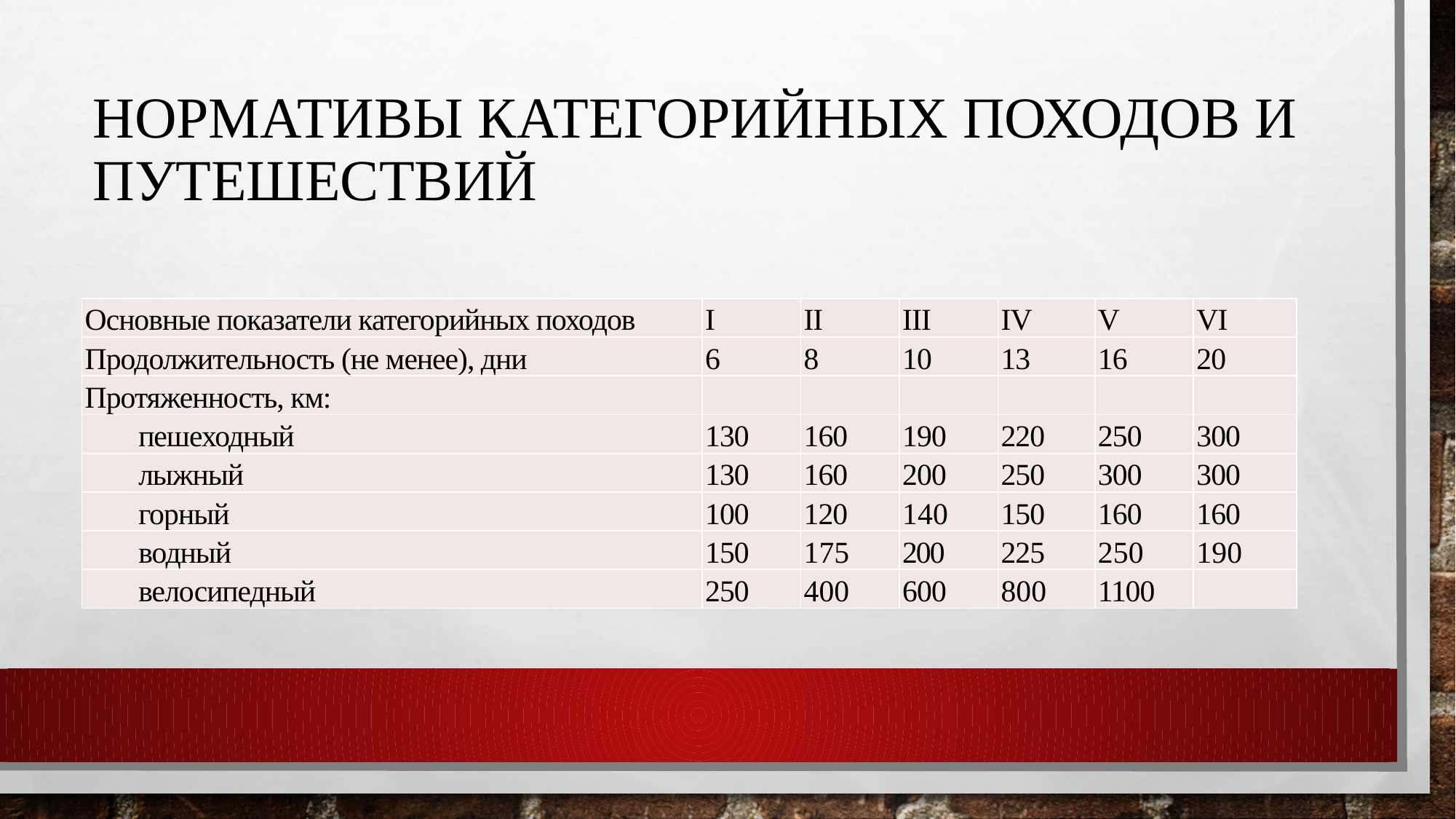

# Нормативы категорийных походов и путешествий
| Основные показатели категорийных походов | I | II | III | IV | V | VI |
| --- | --- | --- | --- | --- | --- | --- |
| Продолжительность (не менее), дни | 6 | 8 | 10 | 13 | 16 | 20 |
| Протяженность, км: |  |  |  |  |  |  |
| пешеходный | 130 | 160 | 190 | 220 | 250 | 300 |
| лыжный | 130 | 160 | 200 | 250 | 300 | 300 |
| горный | 100 | 120 | 140 | 150 | 160 | 160 |
| водный | 150 | 175 | 200 | 225 | 250 | 190 |
| велосипедный | 250 | 400 | 600 | 800 | 1100 |  |